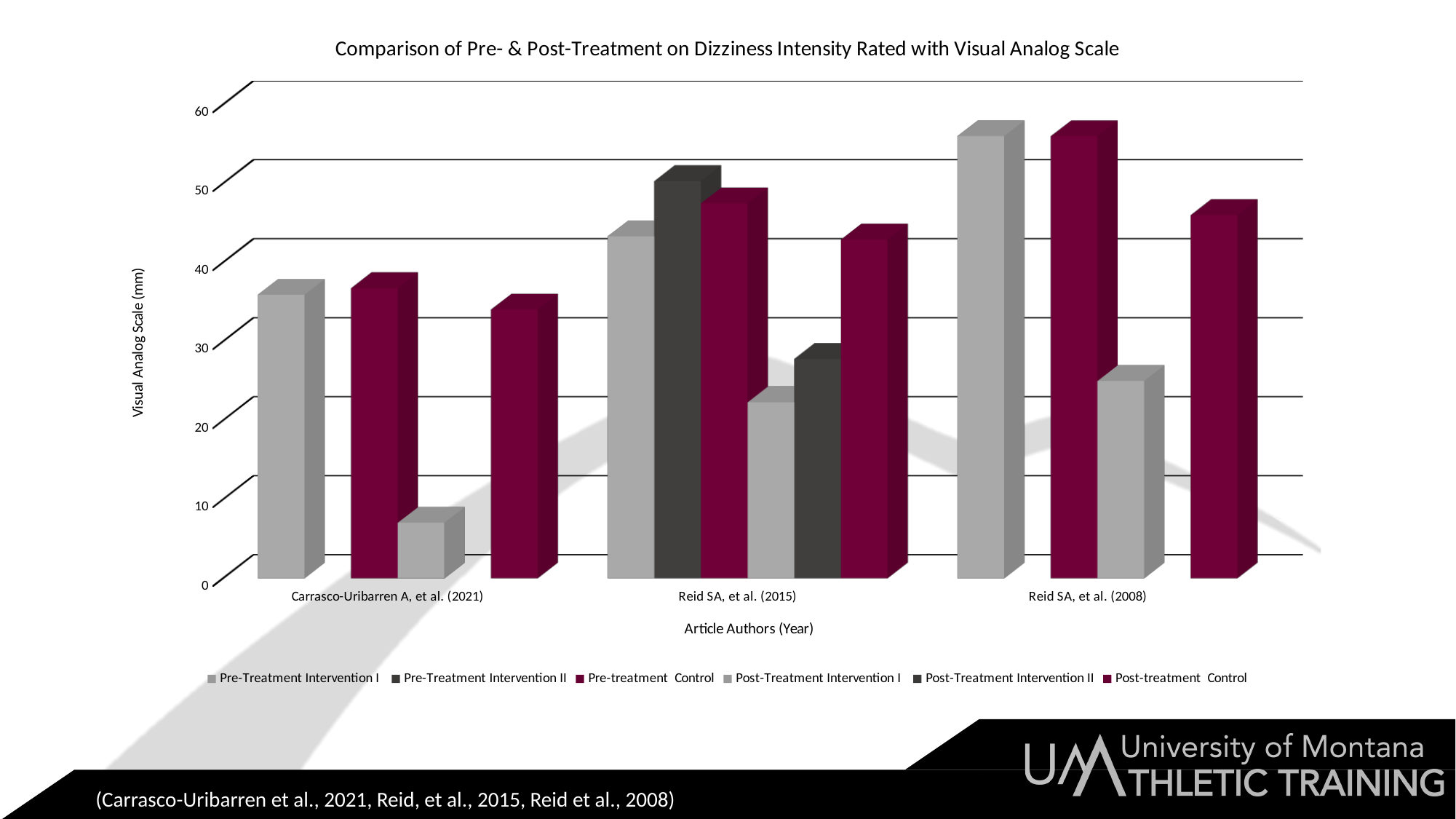

[unsupported chart]

(Carrasco-Uribarren et al., 2021, Reid, et al., 2015, Reid et al., 2008)